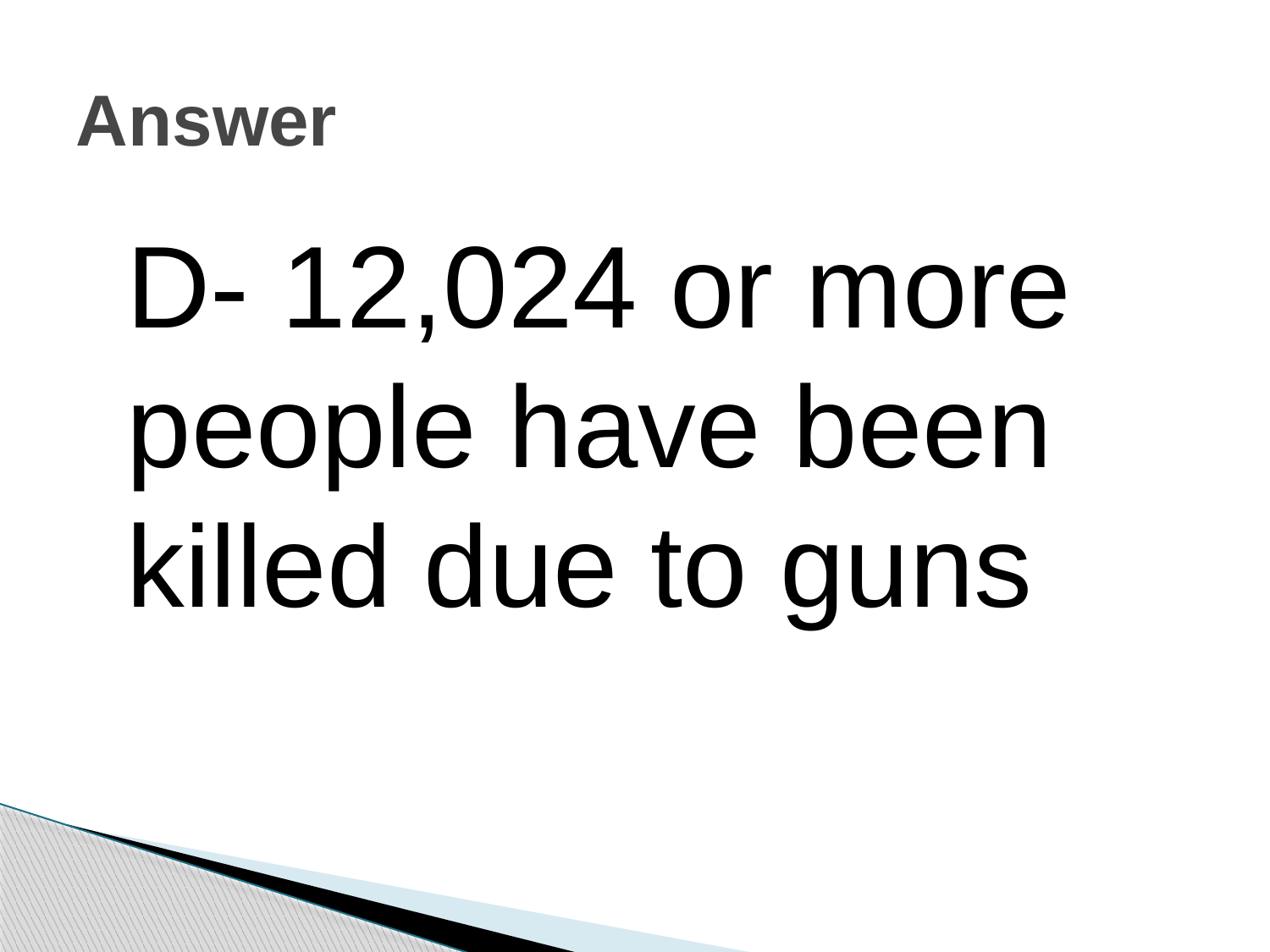

# Answer
	D- 12,024 or more people have been killed due to guns